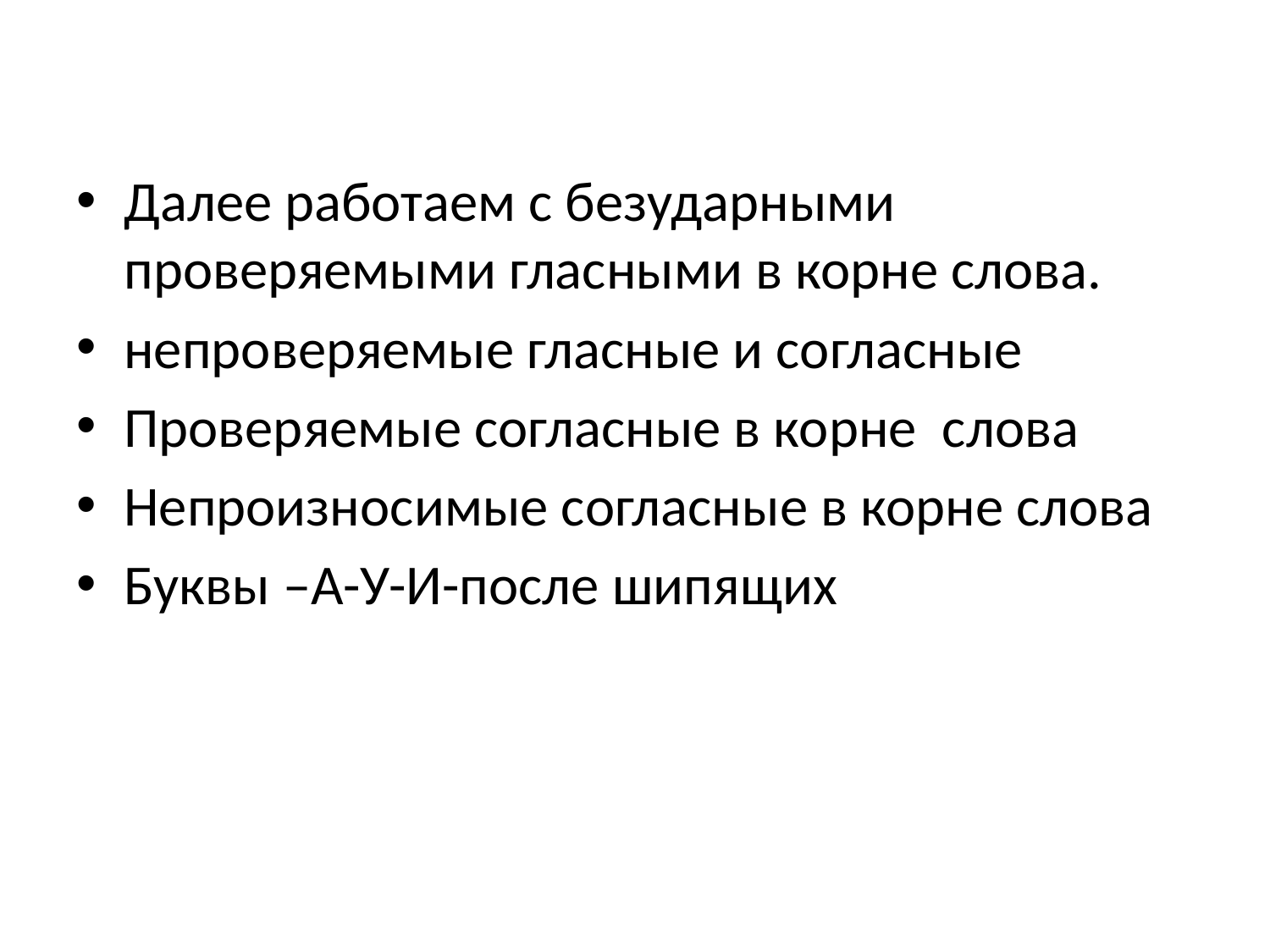

#
Далее работаем с безударными проверяемыми гласными в корне слова.
непроверяемые гласные и согласные
Проверяемые согласные в корне  слова
Непроизносимые согласные в корне слова
Буквы –А-У-И-после шипящих